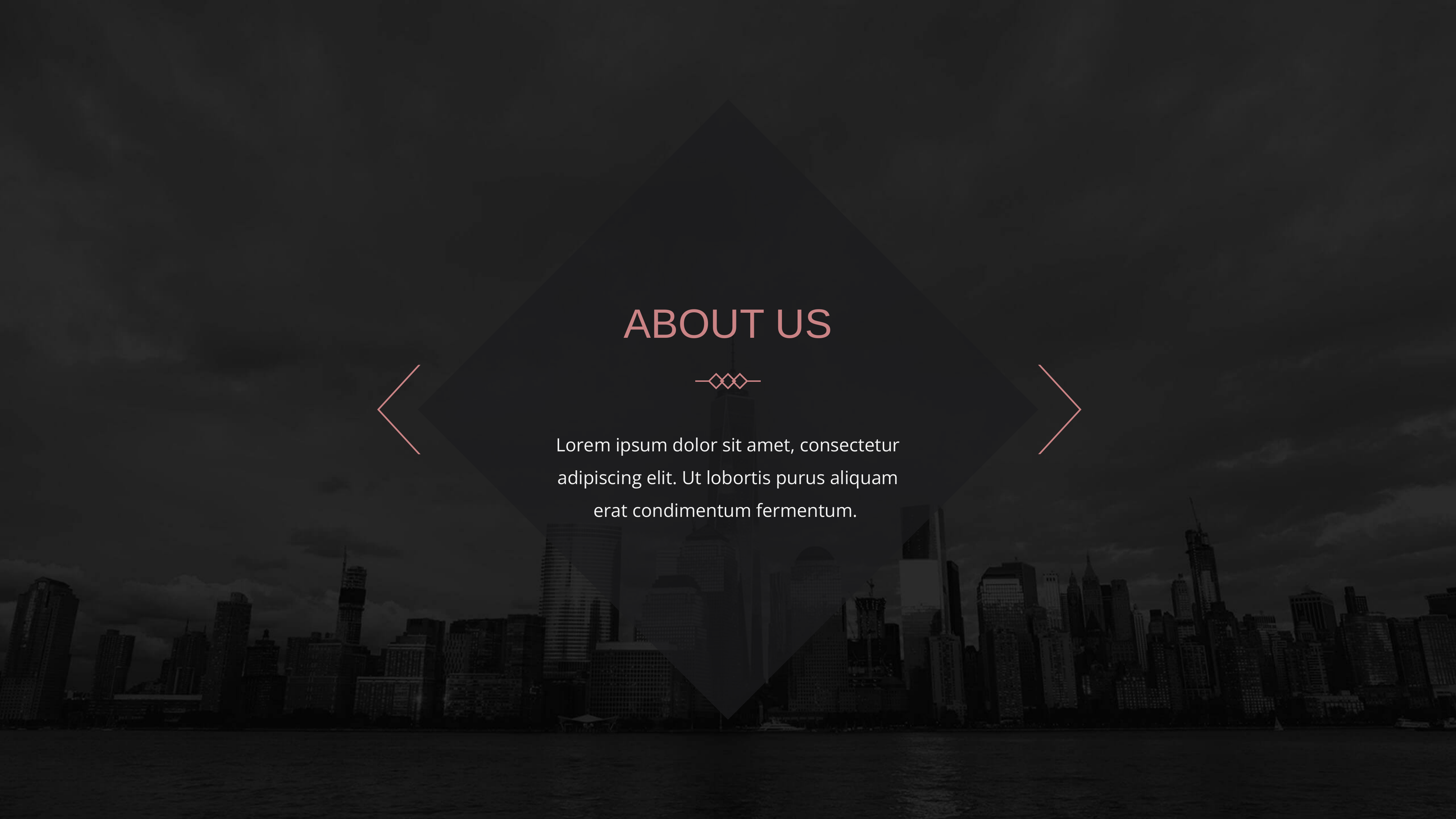

ABOUT US

Lorem ipsum dolor sit amet, consectetur adipiscing elit. Ut lobortis purus aliquam erat condimentum fermentum.